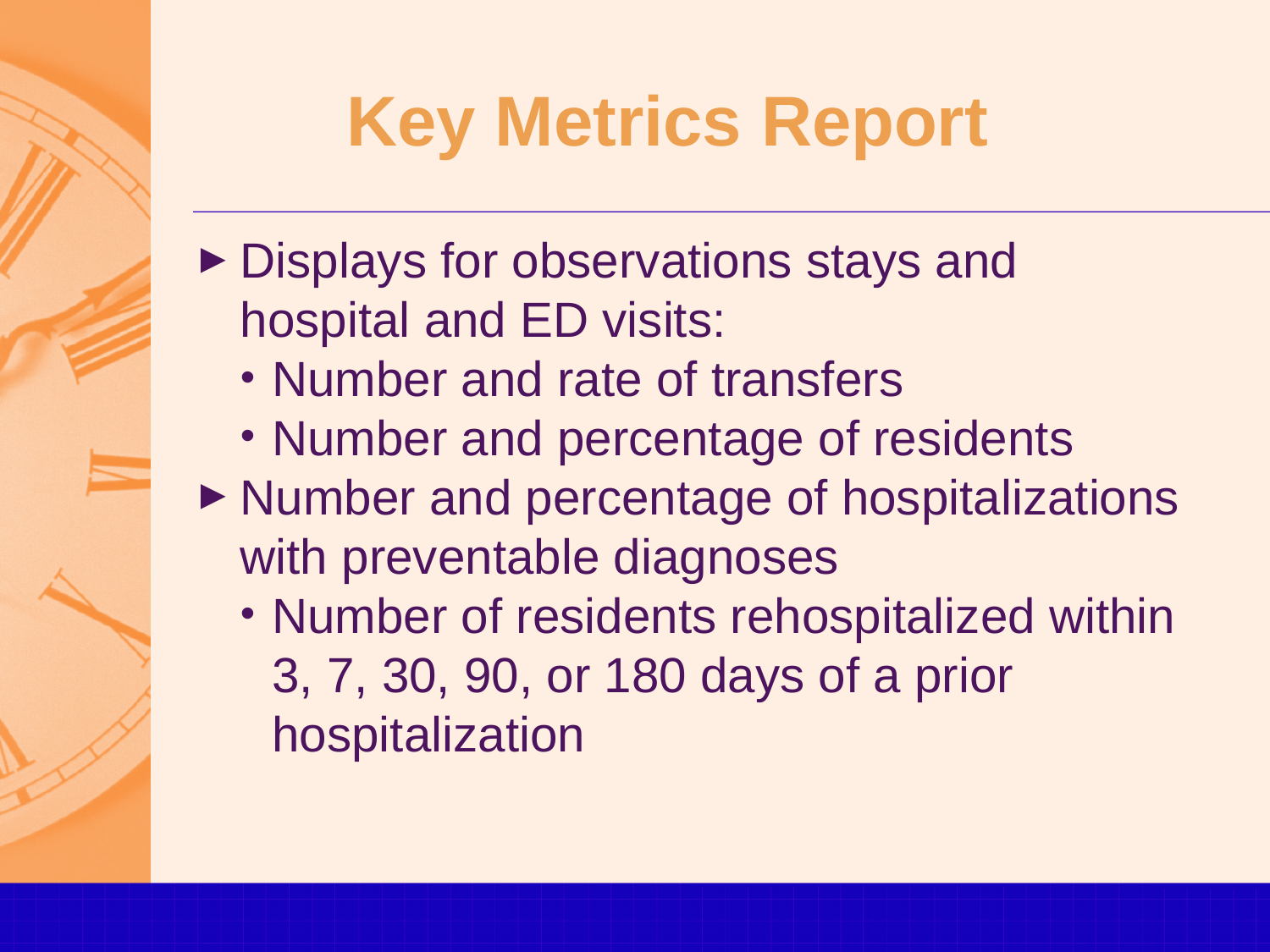

# Key Metrics Report
Displays for observations stays and hospital and ED visits:
Number and rate of transfers
Number and percentage of residents
Number and percentage of hospitalizations with preventable diagnoses
Number of residents rehospitalized within 3, 7, 30, 90, or 180 days of a prior hospitalization